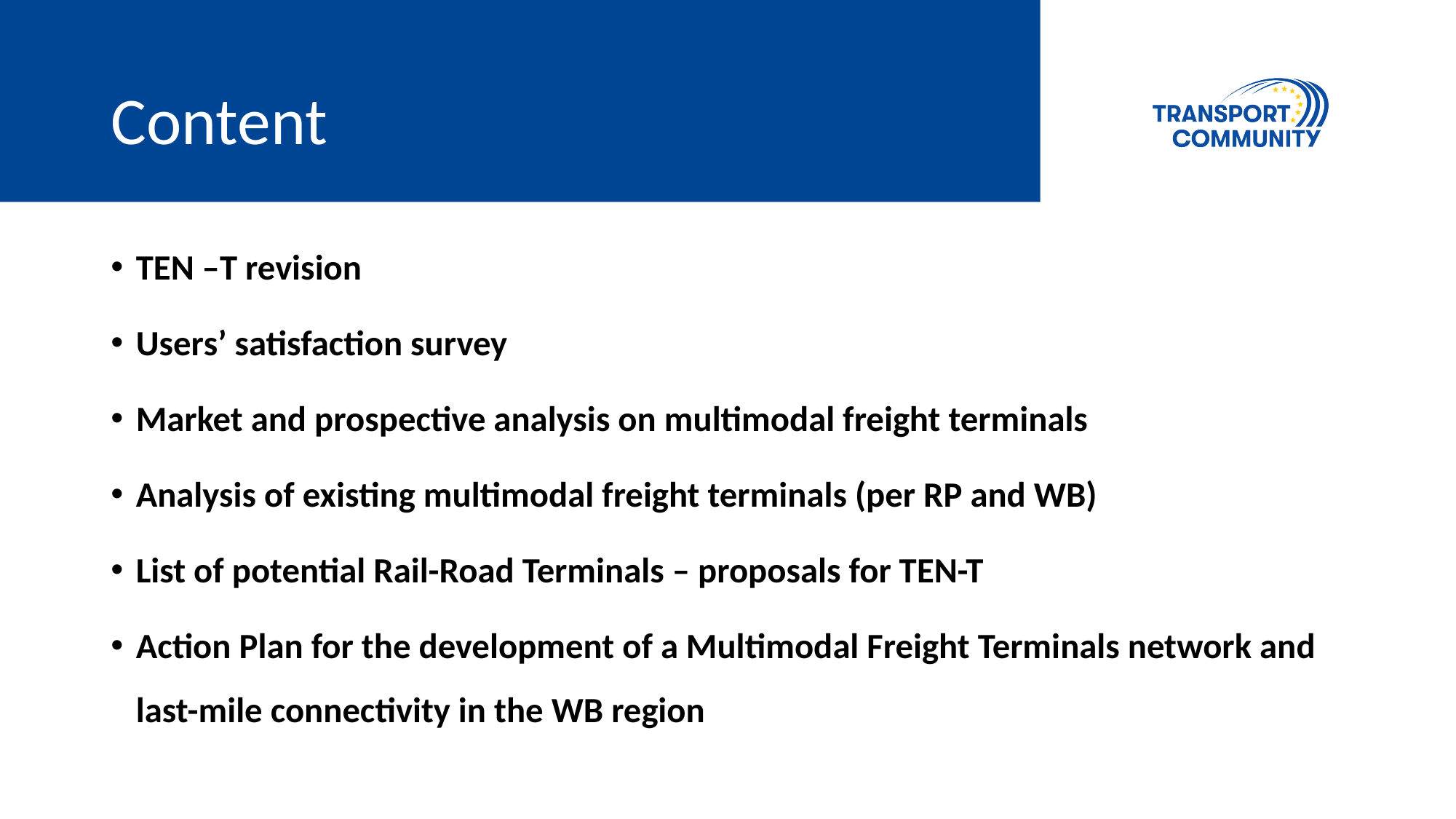

# Content
TEN –T revision
Users’ satisfaction survey
Market and prospective analysis on multimodal freight terminals
Analysis of existing multimodal freight terminals (per RP and WB)
List of potential Rail-Road Terminals – proposals for TEN-T
Action Plan for the development of a Multimodal Freight Terminals network and last-mile connectivity in the WB region